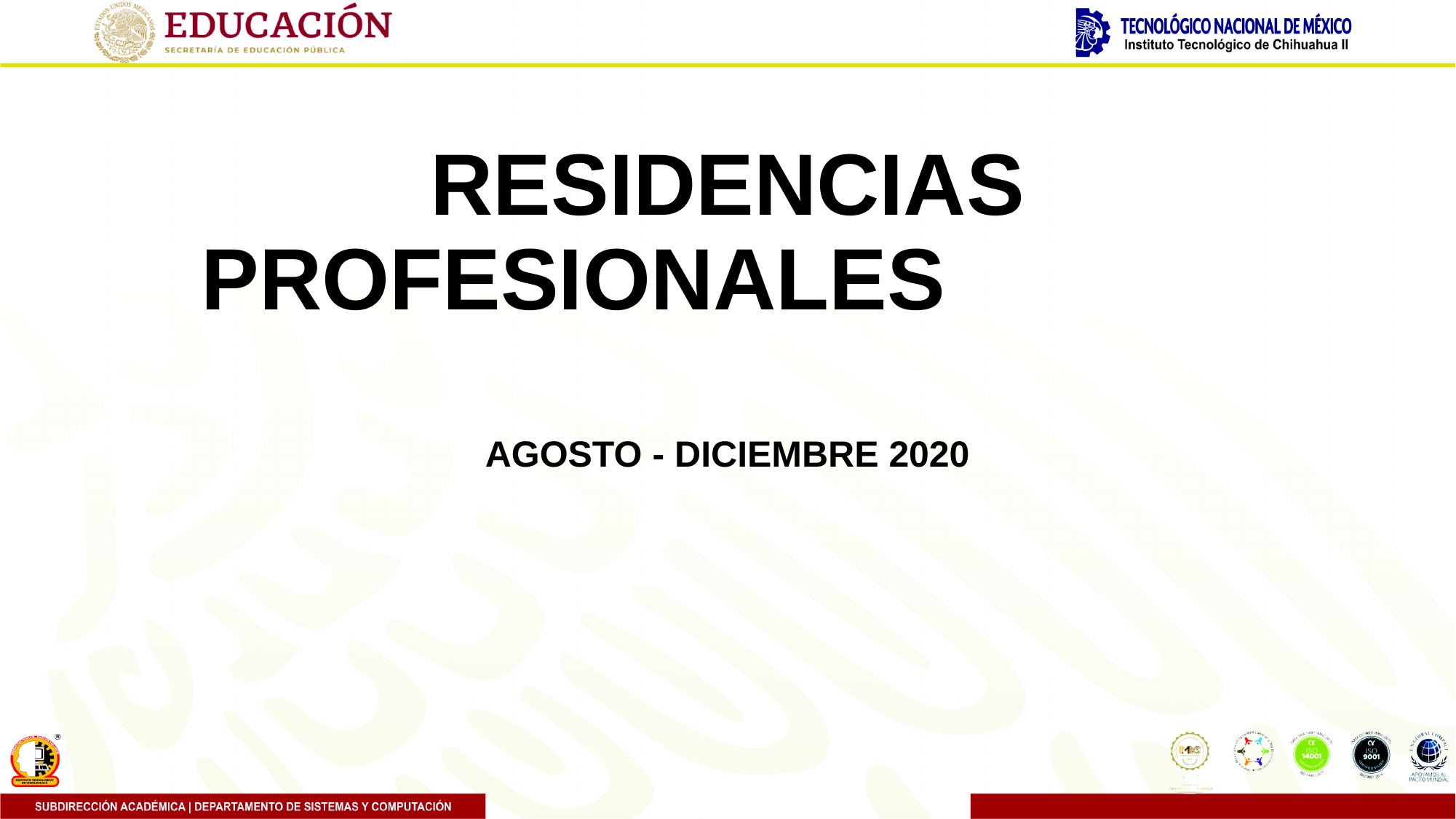

# RESIDENCIAS PROFESIONALES
AGOSTO - DICIEMBRE 2020